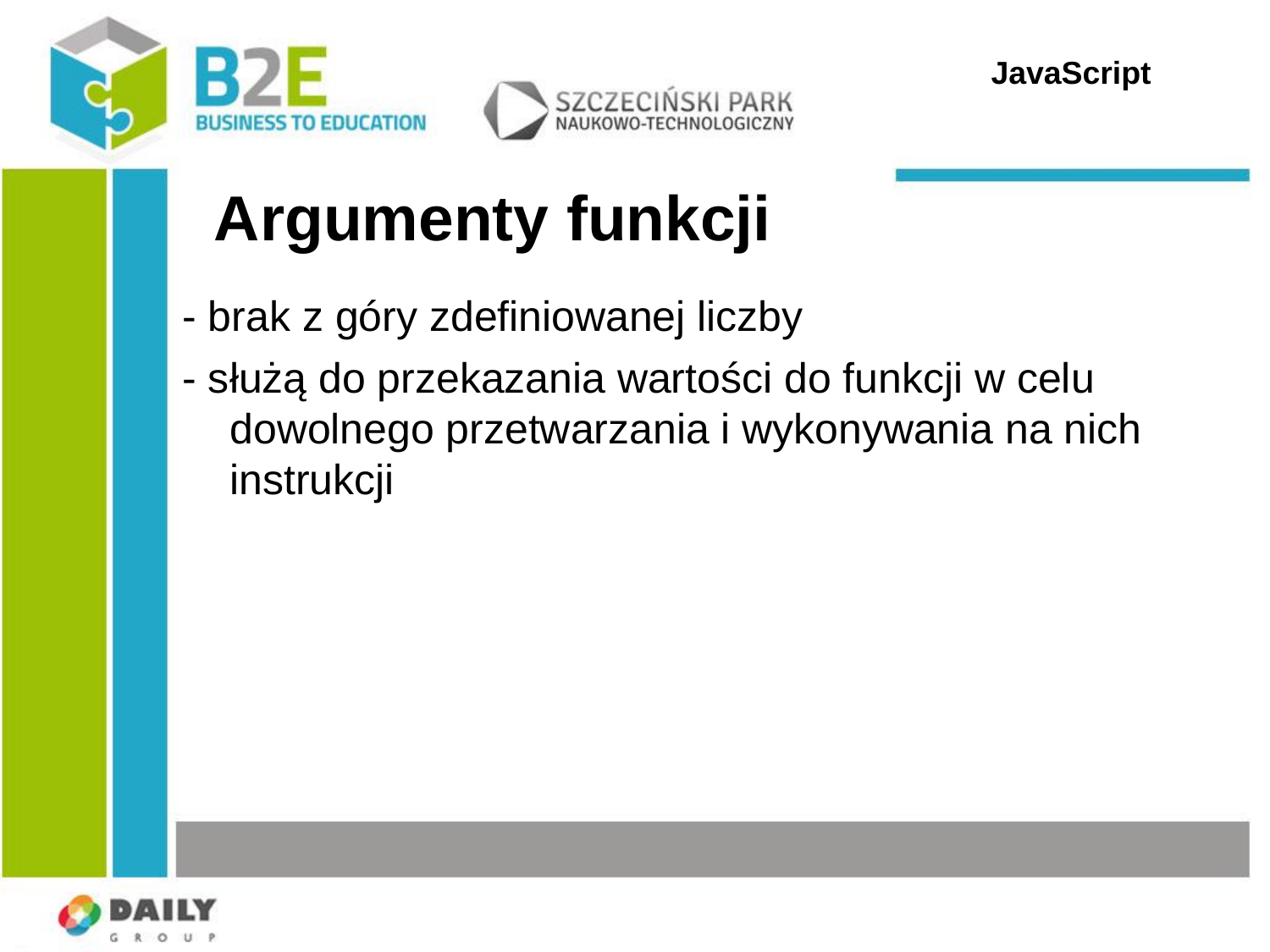

JavaScript
# Argumenty funkcji
- brak z góry zdefiniowanej liczby
- służą do przekazania wartości do funkcji w celu dowolnego przetwarzania i wykonywania na nich instrukcji